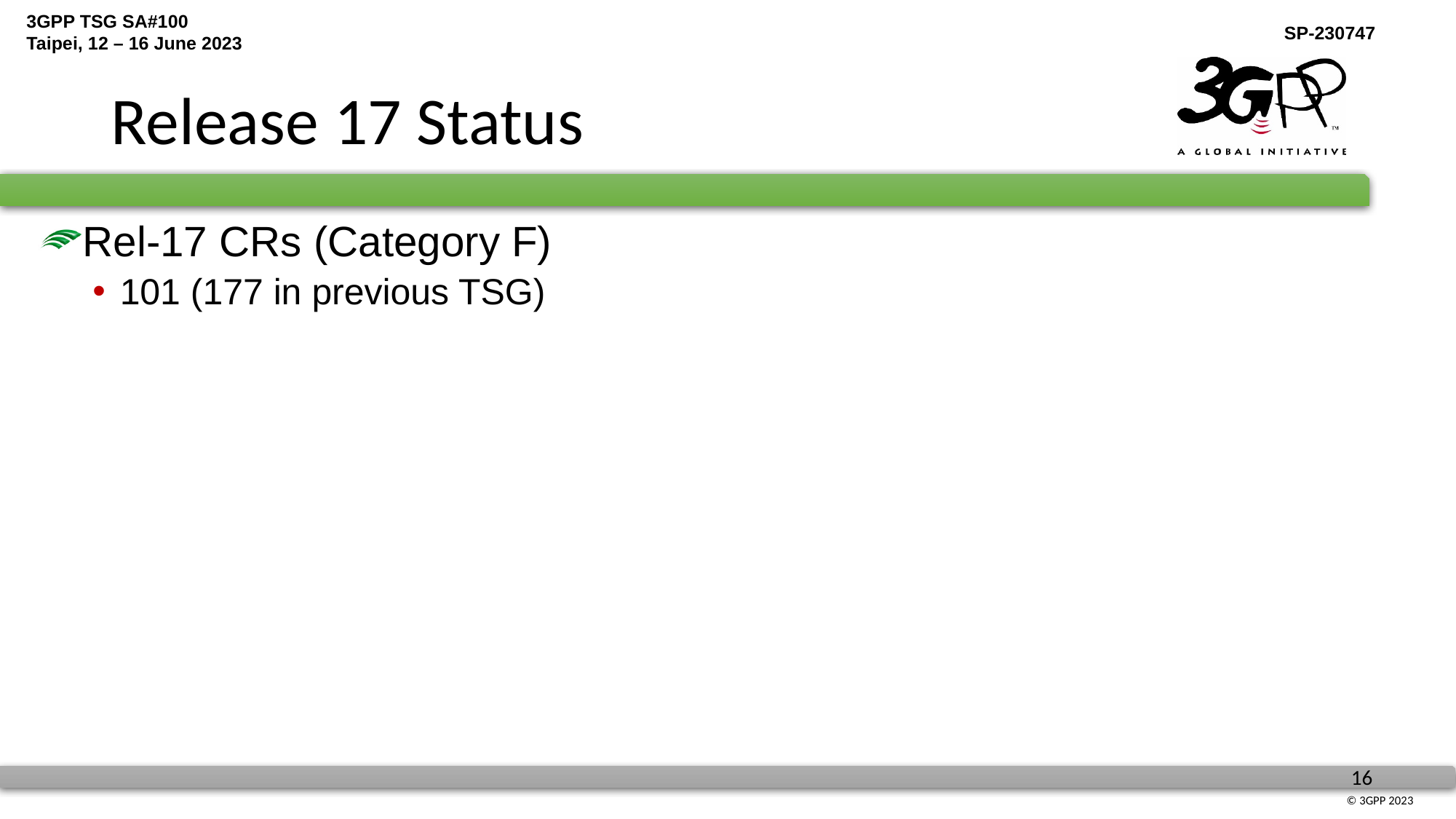

# Release 17 Status
Rel-17 CRs (Category F)
101 (177 in previous TSG)